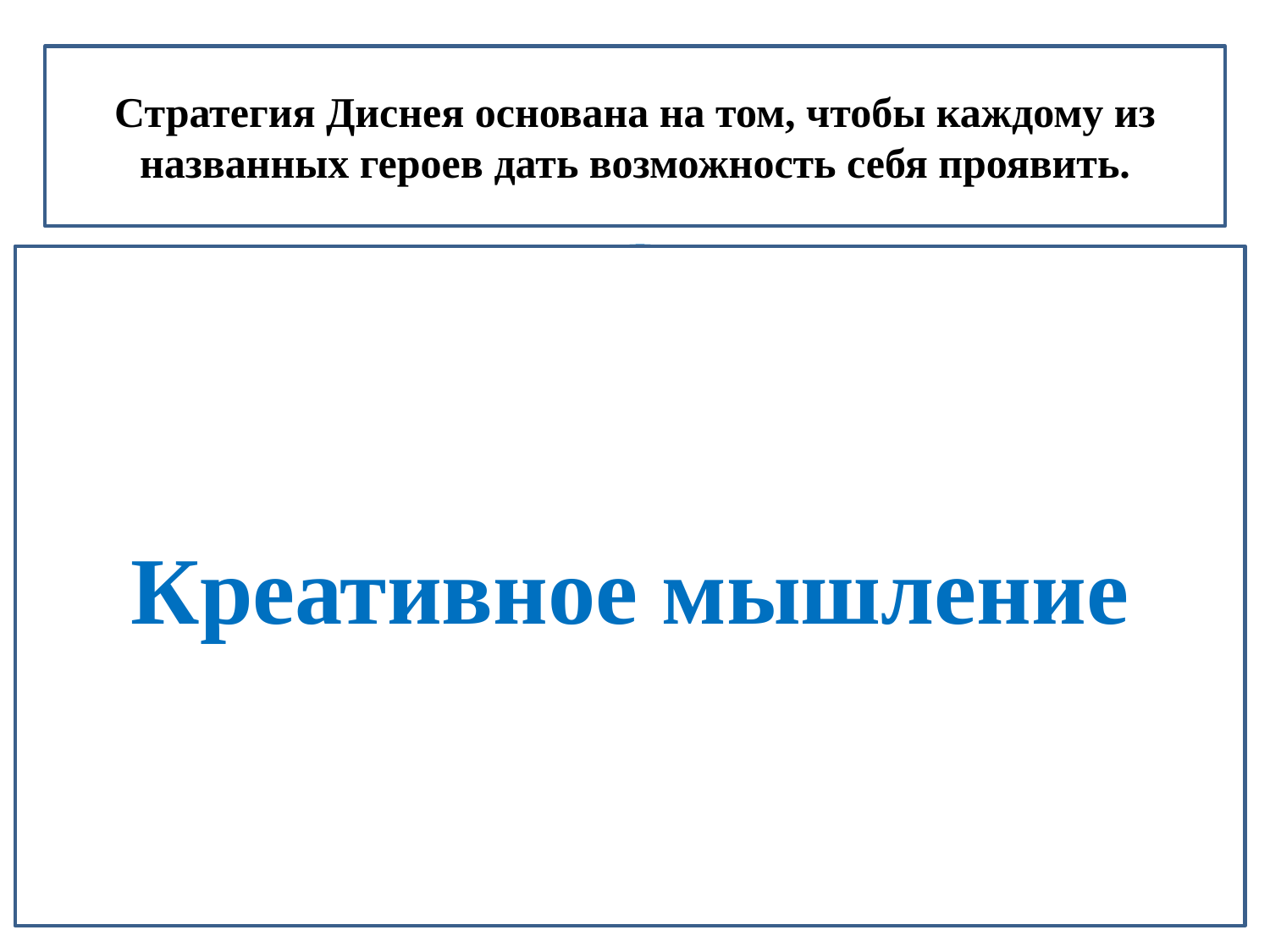

Стратегия Диснея основана на том, чтобы каждому из названных героев дать возможность себя проявить.
Креативное мышление
Реалист
Конструктивное мышление
Критик
Критическое мышление
Мечтатель
Конструированное мышление